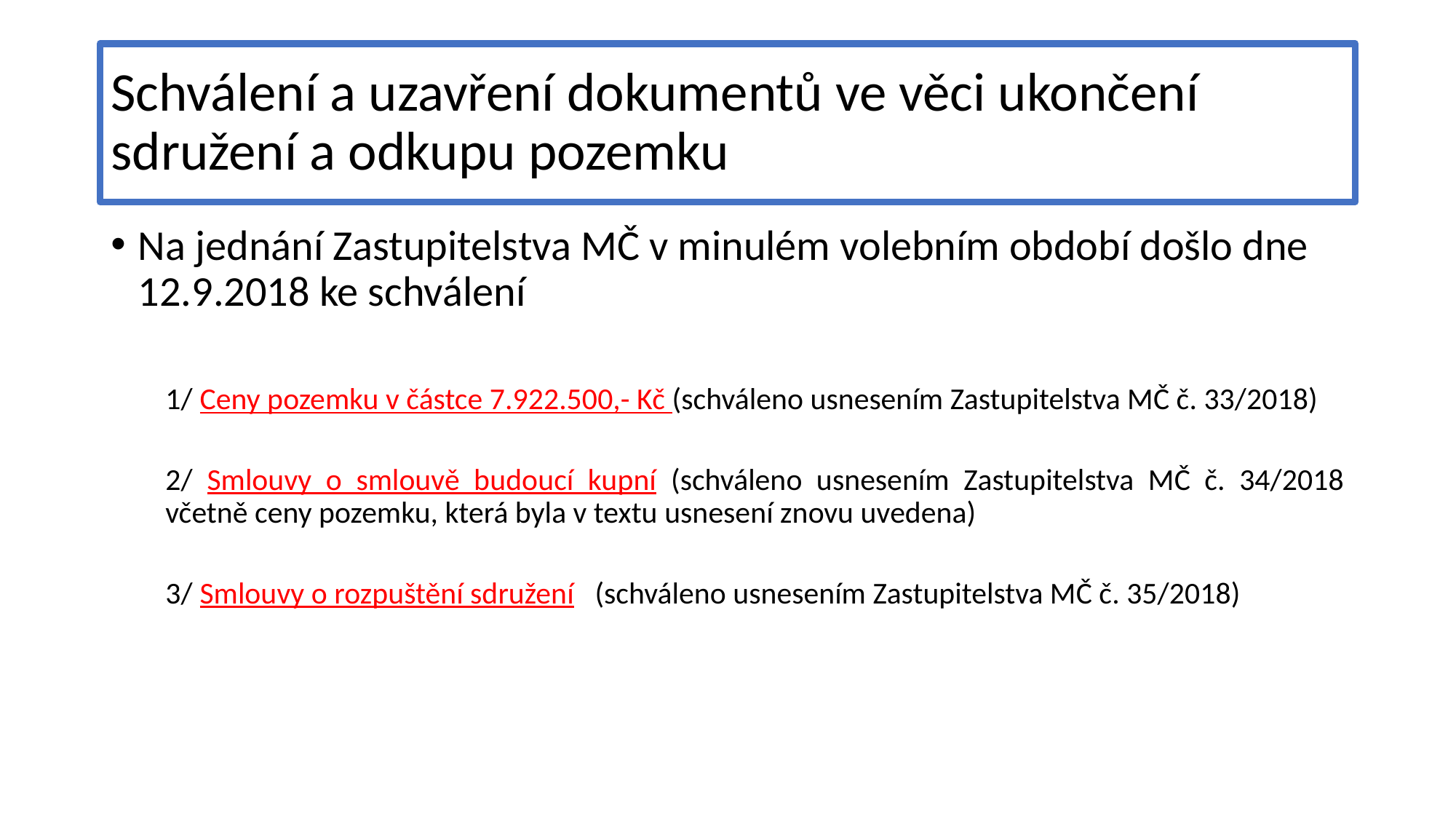

# Schválení a uzavření dokumentů ve věci ukončení sdružení a odkupu pozemku
Na jednání Zastupitelstva MČ v minulém volebním období došlo dne 12.9.2018 ke schválení

1/ Ceny pozemku v částce 7.922.500,- Kč (schváleno usnesením Zastupitelstva MČ č. 33/2018)

2/ Smlouvy o smlouvě budoucí kupní (schváleno usnesením Zastupitelstva MČ č. 34/2018 včetně ceny pozemku, která byla v textu usnesení znovu uvedena)

3/ Smlouvy o rozpuštění sdružení   (schváleno usnesením Zastupitelstva MČ č. 35/2018)